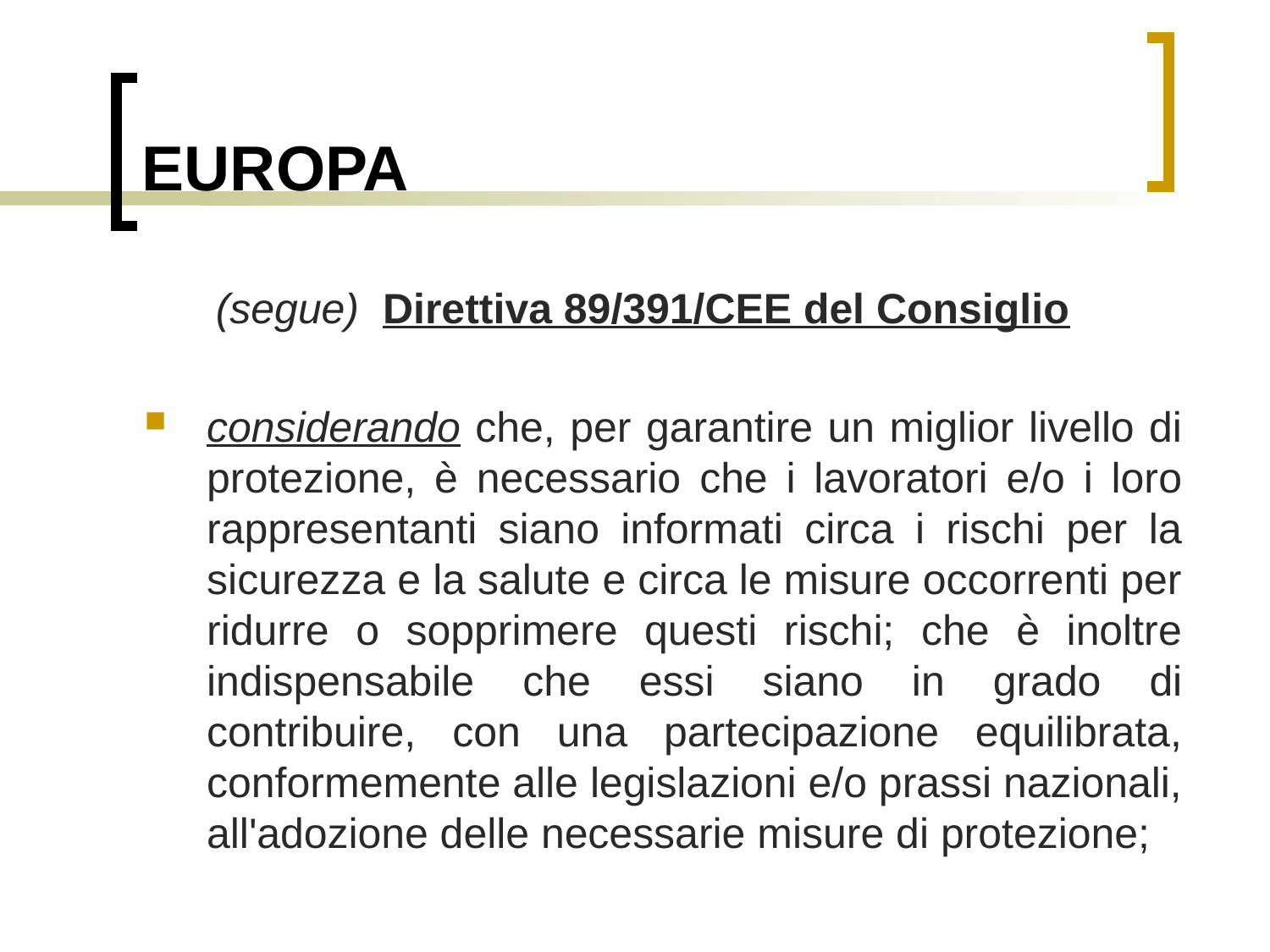

# EUROPA
      (segue)  Direttiva 89/391/CEE del Consiglio

considerando che, per garantire un miglior livello di protezione, è necessario che i lavoratori e/o i loro rappresentanti siano informati circa i rischi per la sicurezza e la salute e circa le misure occorrenti per ridurre o sopprimere questi rischi; che è inoltre indispensabile che essi siano in grado di contribuire, con una partecipazione equilibrata, conformemente alle legislazioni e/o prassi nazionali, all'adozione delle necessarie misure di protezione;